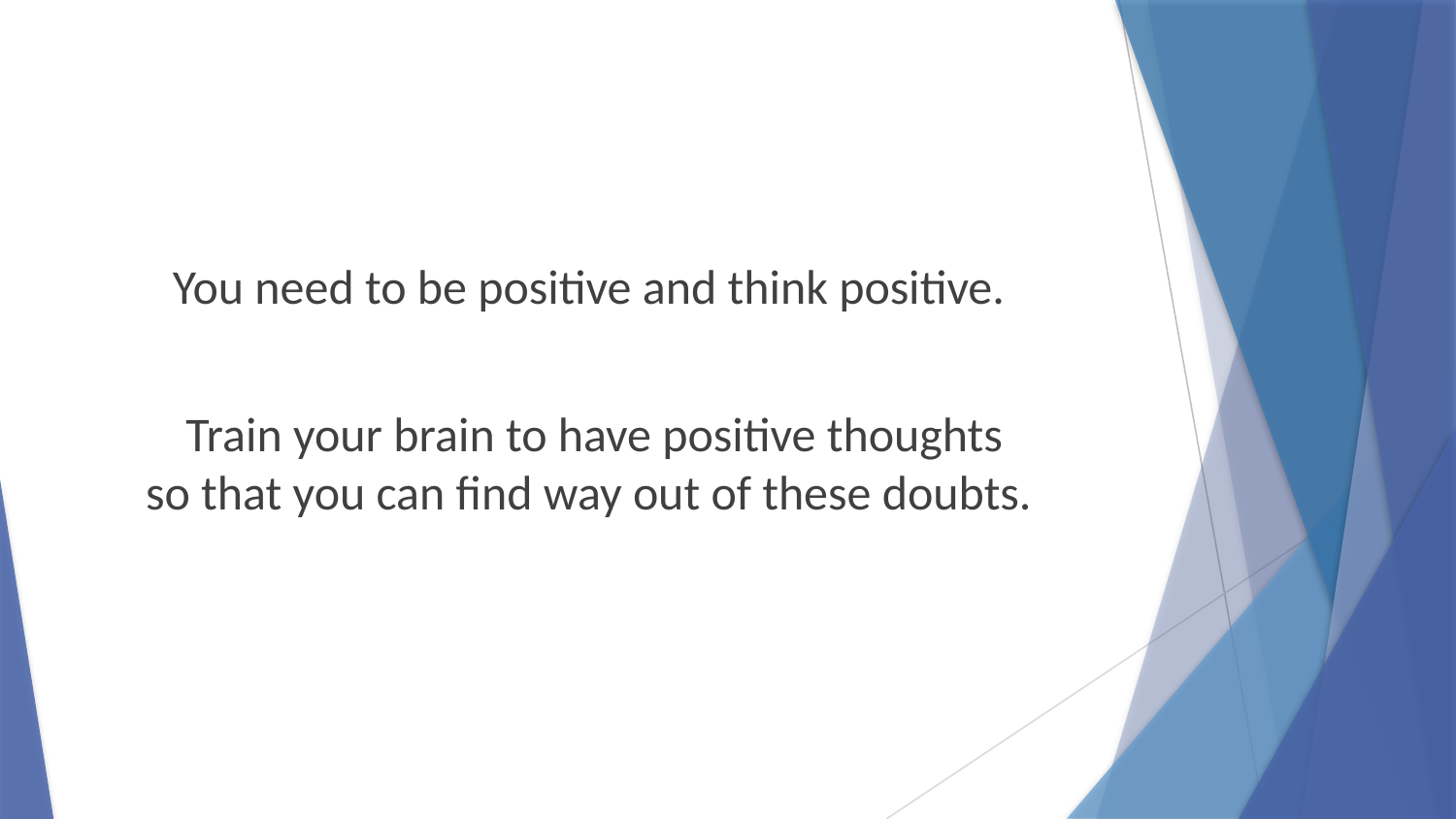

You need to be positive and think positive.

Train your brain to have positive thoughts
so that you can find way out of these doubts.